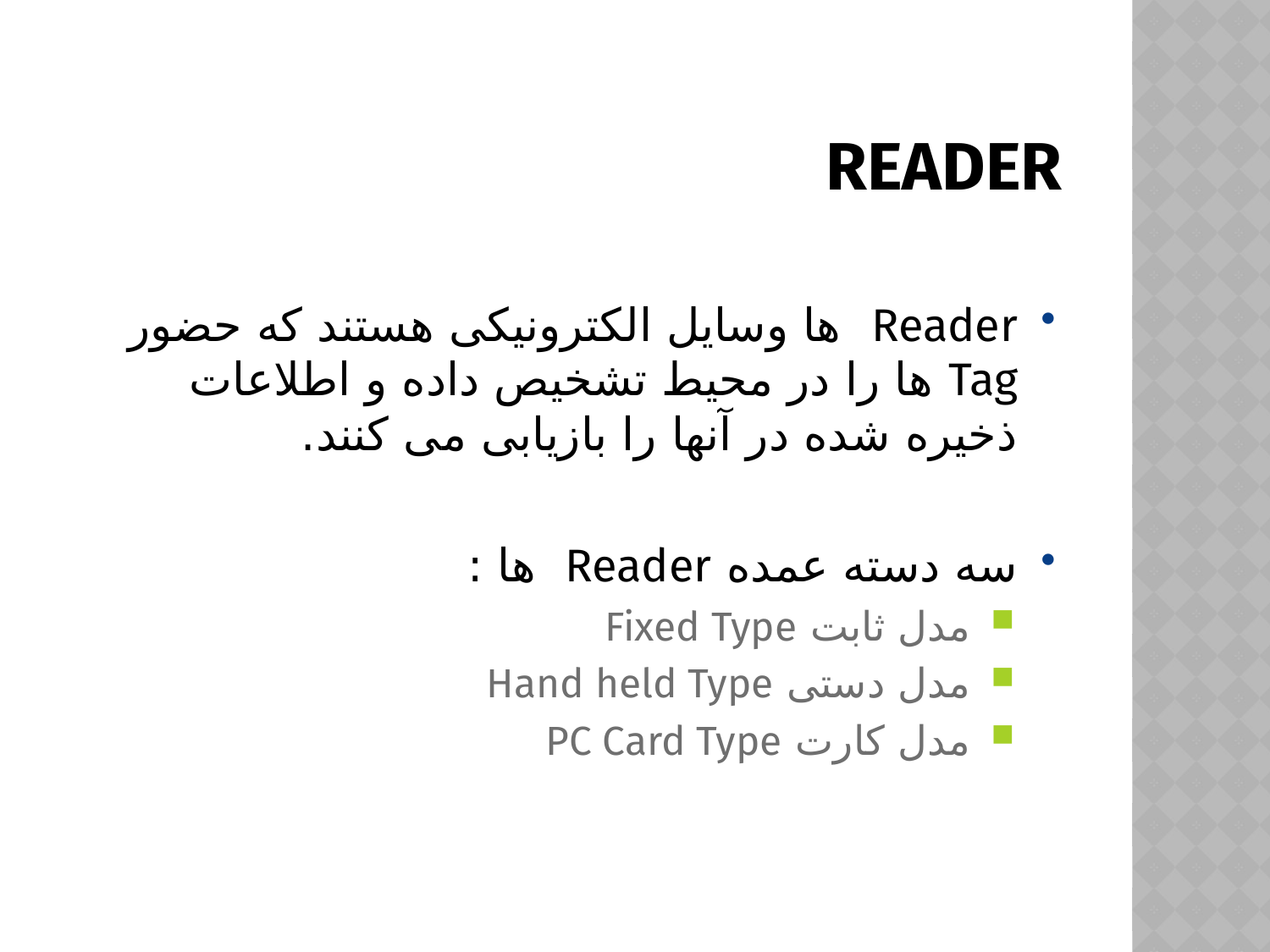

# Reader

Reader  ها وسایل الکترونیکی هستند که حضور Tag ها را در محیط تشخیص داده و اطلاعات ذخیره شده در آنها را بازیابی می کنند.

سه دسته عمده Reader  ها :
 مدل ثابت Fixed Type
 مدل دستی Hand held Type
 مدل کارت PC Card Type